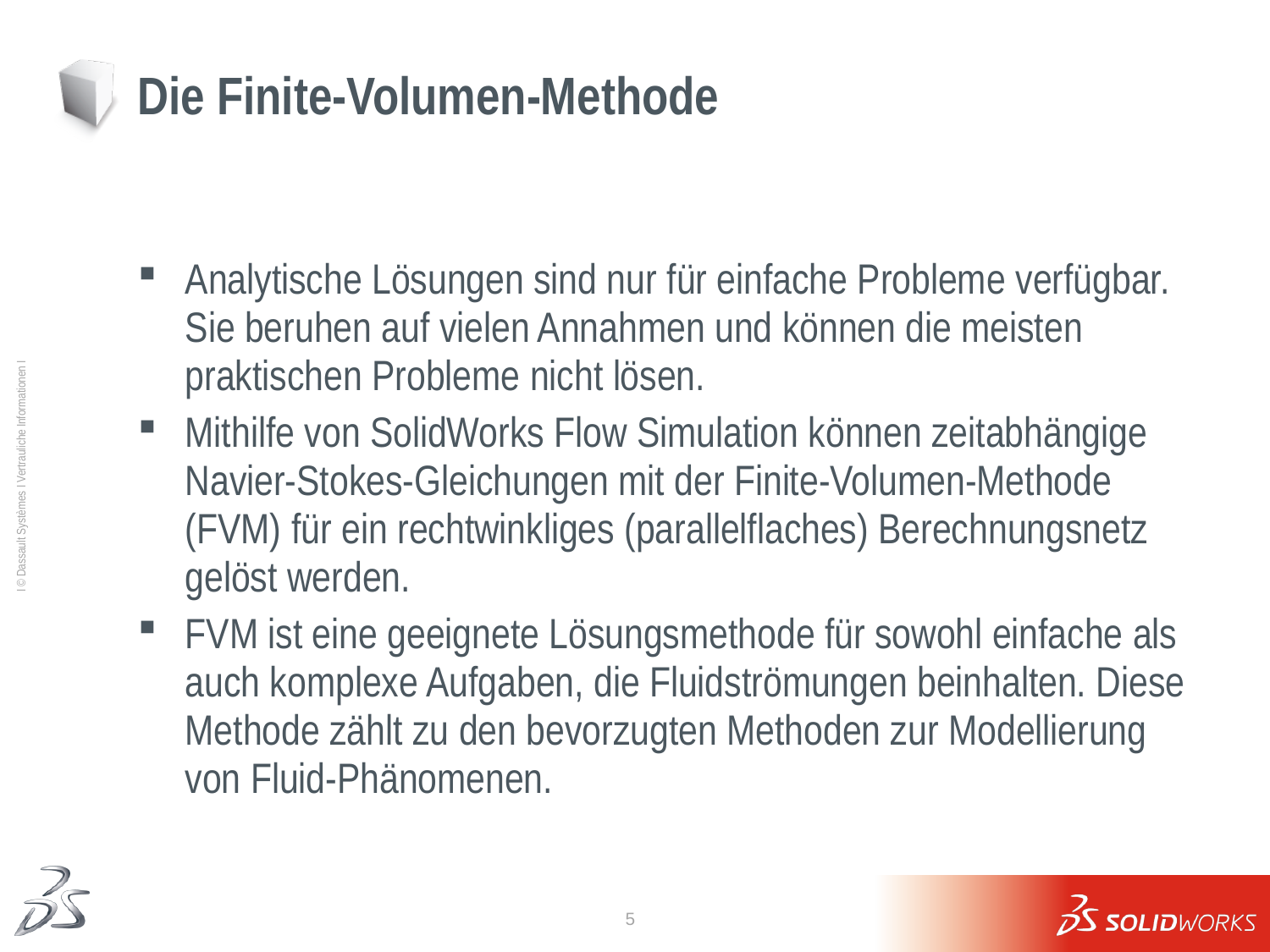

# Die Finite-Volumen-Methode
Analytische Lösungen sind nur für einfache Probleme verfügbar. Sie beruhen auf vielen Annahmen und können die meisten praktischen Probleme nicht lösen.
Mithilfe von SolidWorks Flow Simulation können zeitabhängige Navier-Stokes-Gleichungen mit der Finite-Volumen-Methode (FVM) für ein rechtwinkliges (parallelflaches) Berechnungsnetz gelöst werden.
FVM ist eine geeignete Lösungsmethode für sowohl einfache als auch komplexe Aufgaben, die Fluidströmungen beinhalten. Diese Methode zählt zu den bevorzugten Methoden zur Modellierung von Fluid-Phänomenen.